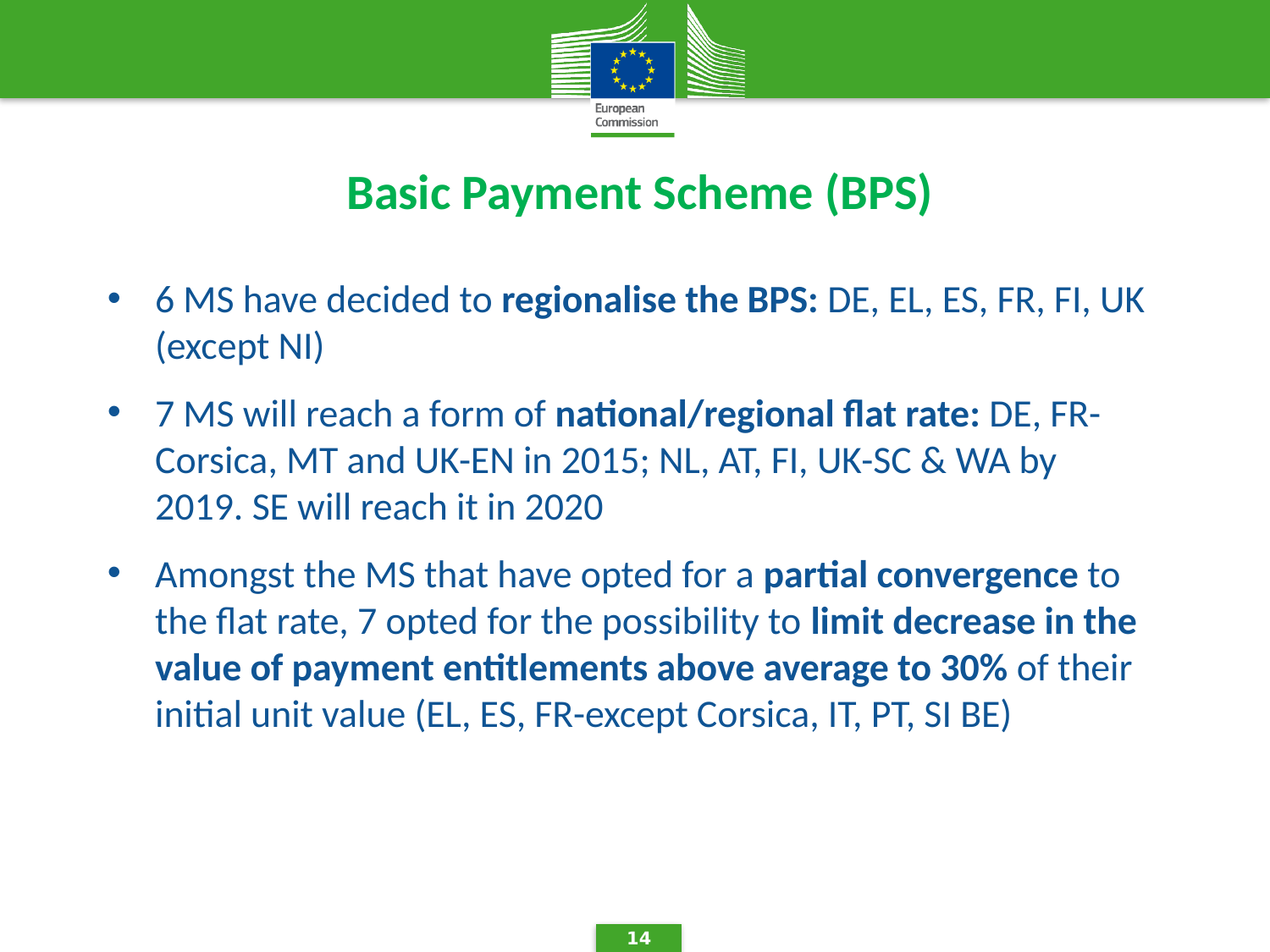

Basic Payment Scheme (BPS)

6 MS have decided to regionalise the BPS: DE, EL, ES, FR, FI, UK (except NI)
7 MS will reach a form of national/regional flat rate: DE, FR-Corsica, MT and UK-EN in 2015; NL, AT, FI, UK-SC & WA by 2019. SE will reach it in 2020
Amongst the MS that have opted for a partial convergence to the flat rate, 7 opted for the possibility to limit decrease in the value of payment entitlements above average to 30% of their initial unit value (EL, ES, FR-except Corsica, IT, PT, SI BE)

14